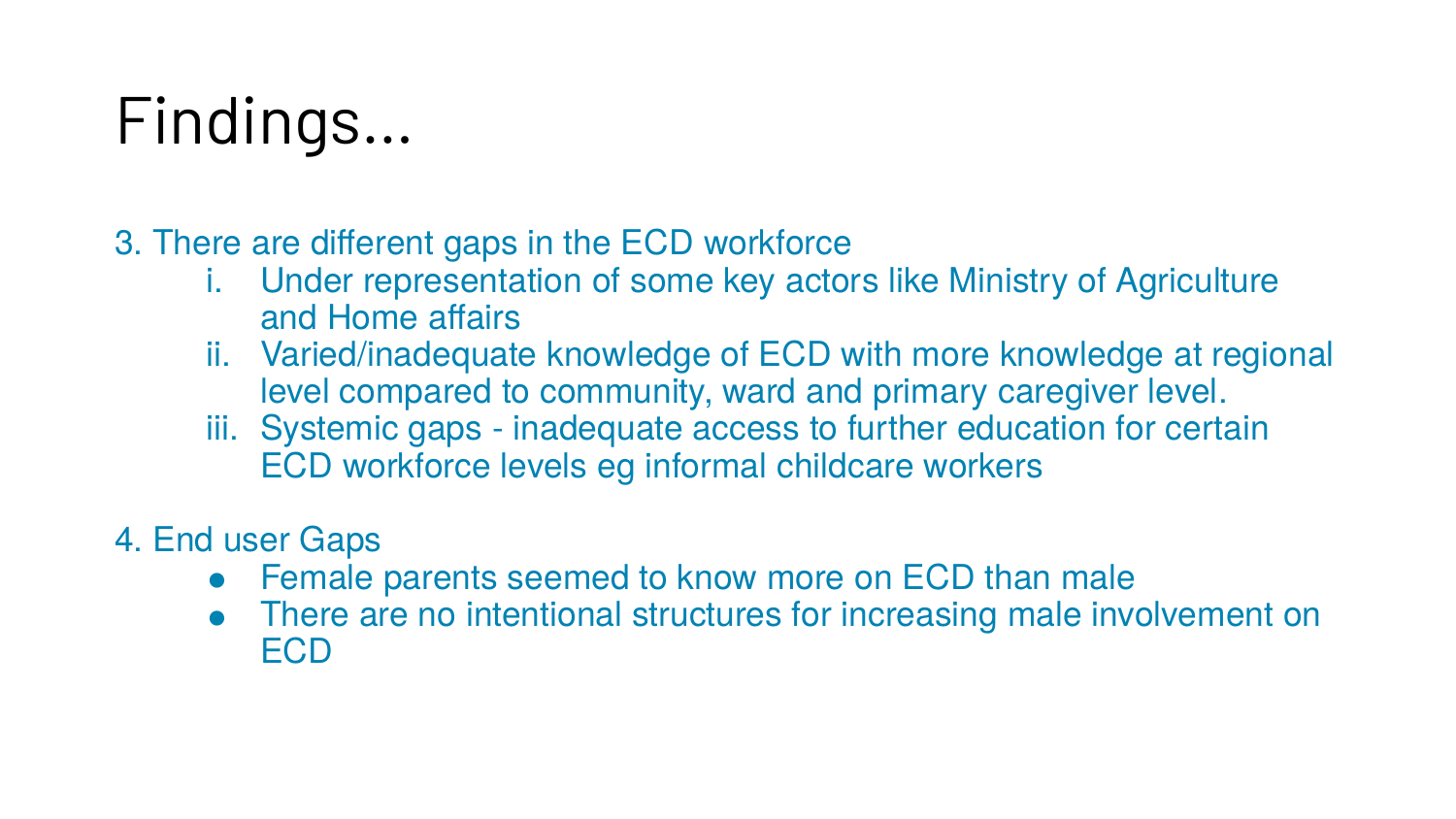

# Findings…
3. There are different gaps in the ECD workforce
Under representation of some key actors like Ministry of Agriculture and Home affairs
Varied/inadequate knowledge of ECD with more knowledge at regional level compared to community, ward and primary caregiver level.
Systemic gaps - inadequate access to further education for certain ECD workforce levels eg informal childcare workers

4. End user Gaps
Female parents seemed to know more on ECD than male
There are no intentional structures for increasing male involvement on ECD